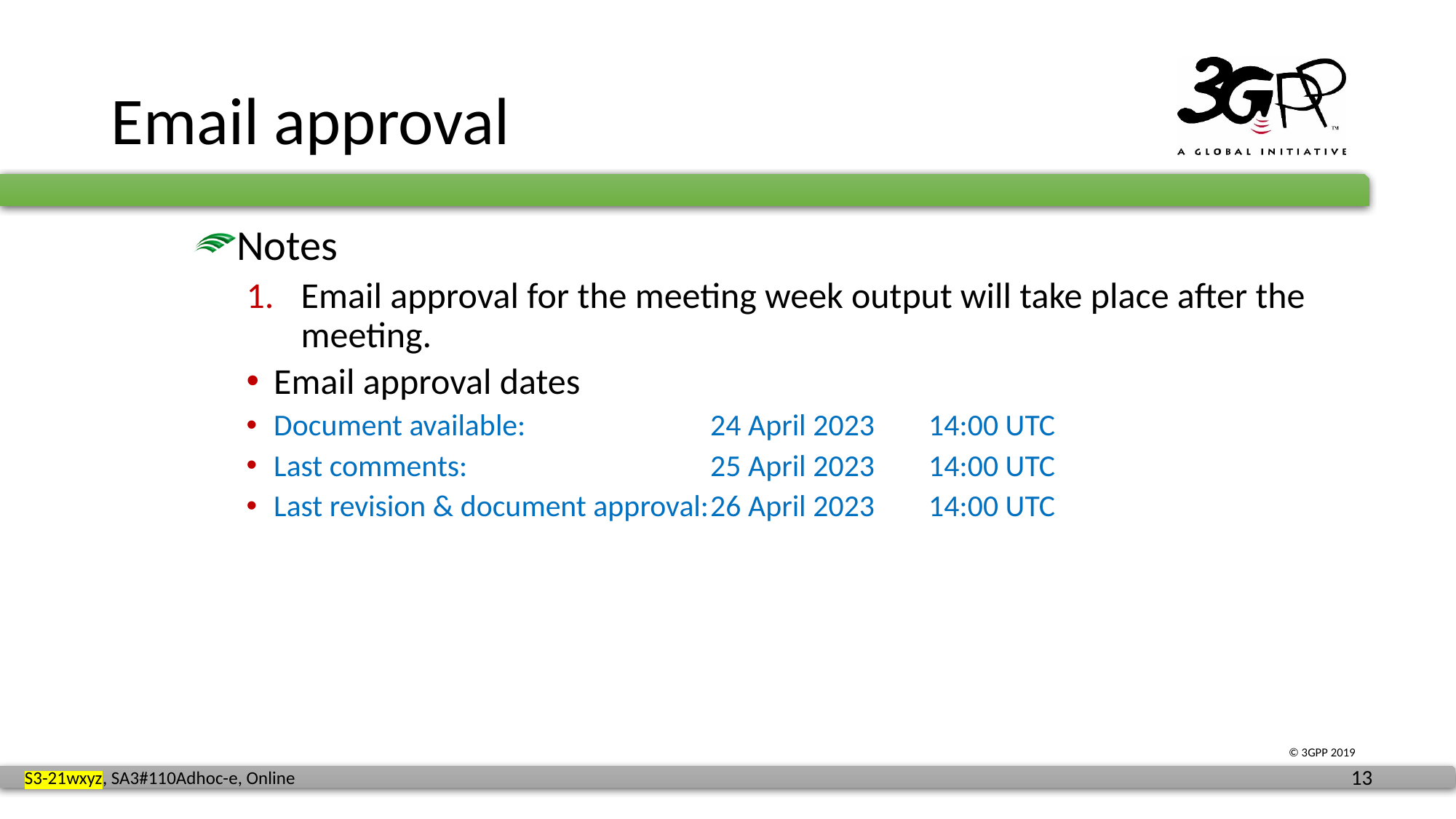

# Email approval
Notes
Email approval for the meeting week output will take place after the meeting.
Email approval dates
Document available:		24 April 2023 	14:00 UTC
Last comments: 			25 April 2023	14:00 UTC
Last revision & document approval:	26 April 2023	14:00 UTC